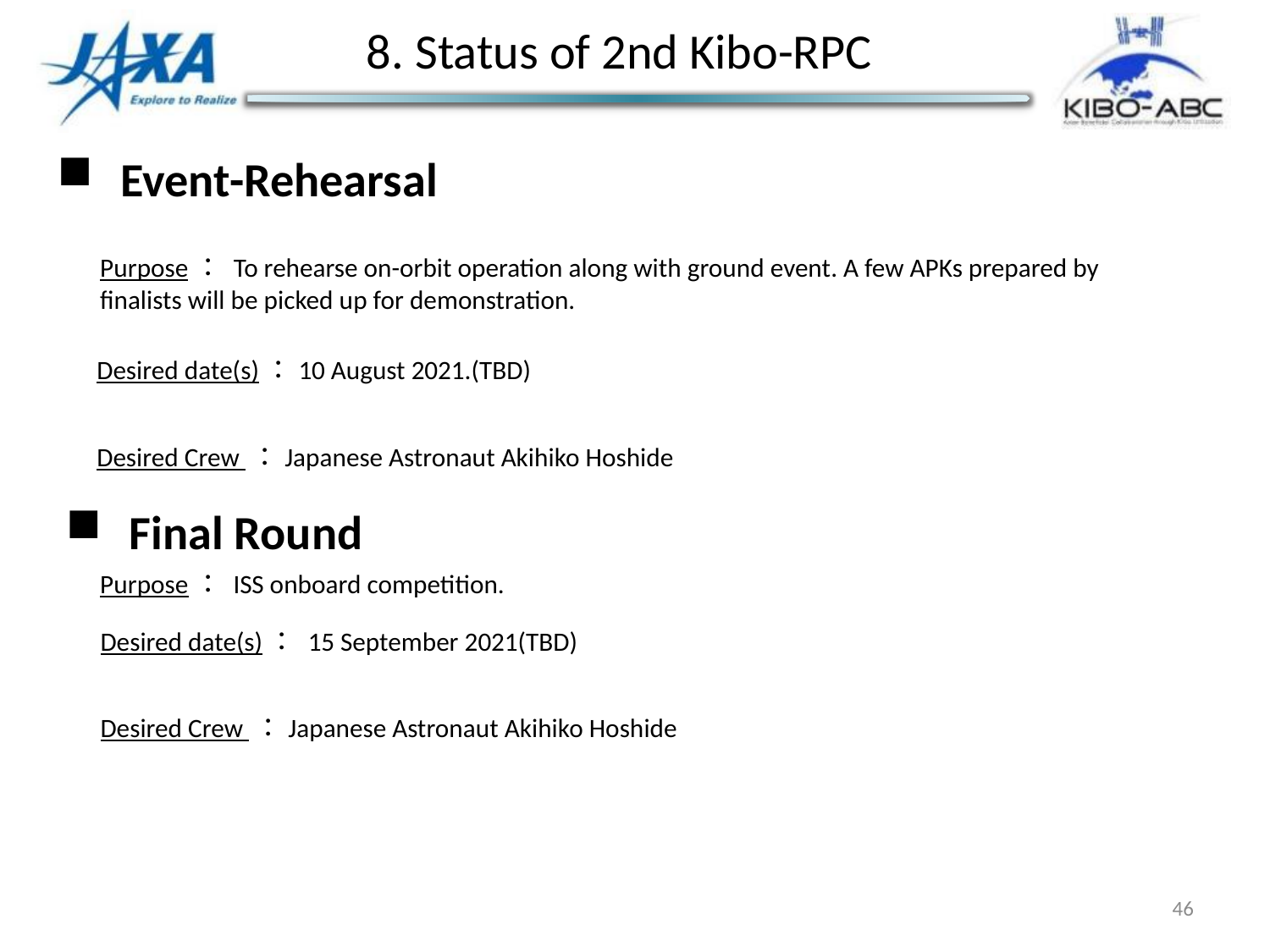

8. Status of 2nd Kibo-RPC
Event-Rehearsal
Purpose： To rehearse on-orbit operation along with ground event. A few APKs prepared by finalists will be picked up for demonstration.
Desired date(s)：10 August 2021.(TBD)

Desired Crew ：Japanese Astronaut Akihiko Hoshide
Final Round
Purpose： ISS onboard competition.
Desired date(s)： 15 September 2021(TBD)

Desired Crew ：Japanese Astronaut Akihiko Hoshide
46